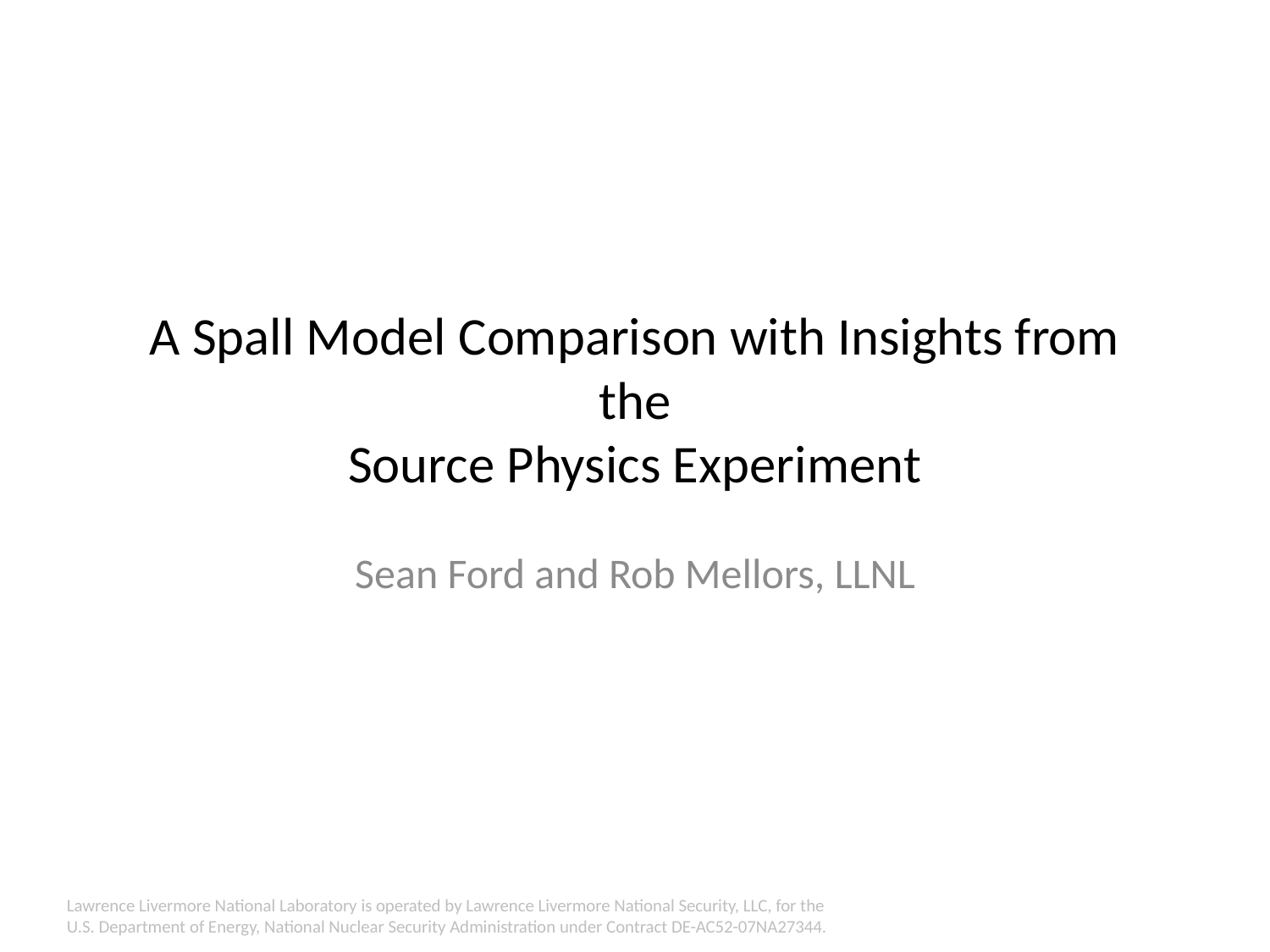

# A Spall Model Comparison with Insights from the Source Physics Experiment
Sean Ford and Rob Mellors, LLNL
Lawrence Livermore National Laboratory is operated by Lawrence Livermore National Security, LLC, for the
U.S. Department of Energy, National Nuclear Security Administration under Contract DE-AC52-07NA27344.